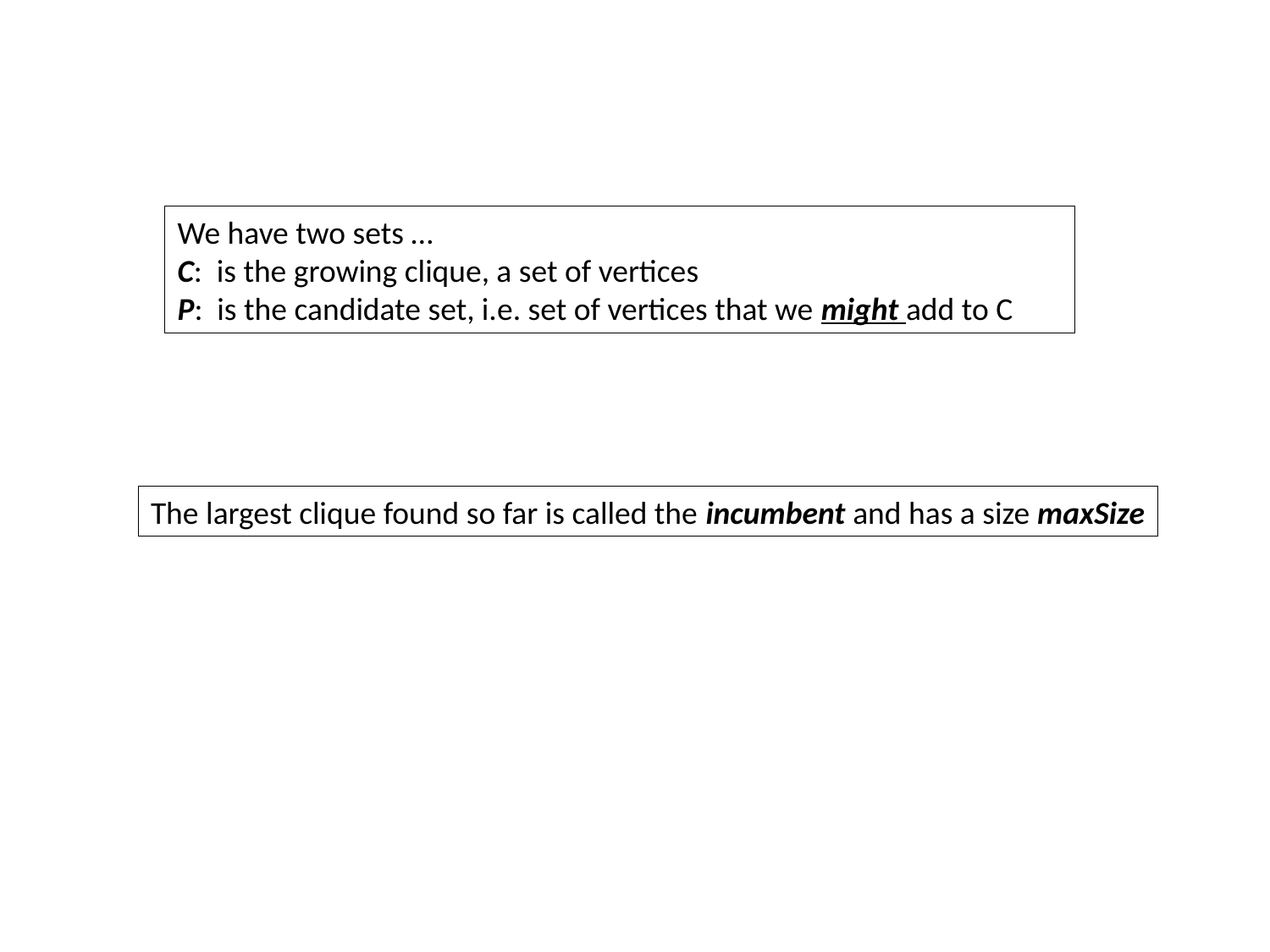

We have two sets …
C:  is the growing clique, a set of vertices
P:  is the candidate set, i.e. set of vertices that we might add to C
The largest clique found so far is called the incumbent and has a size maxSize